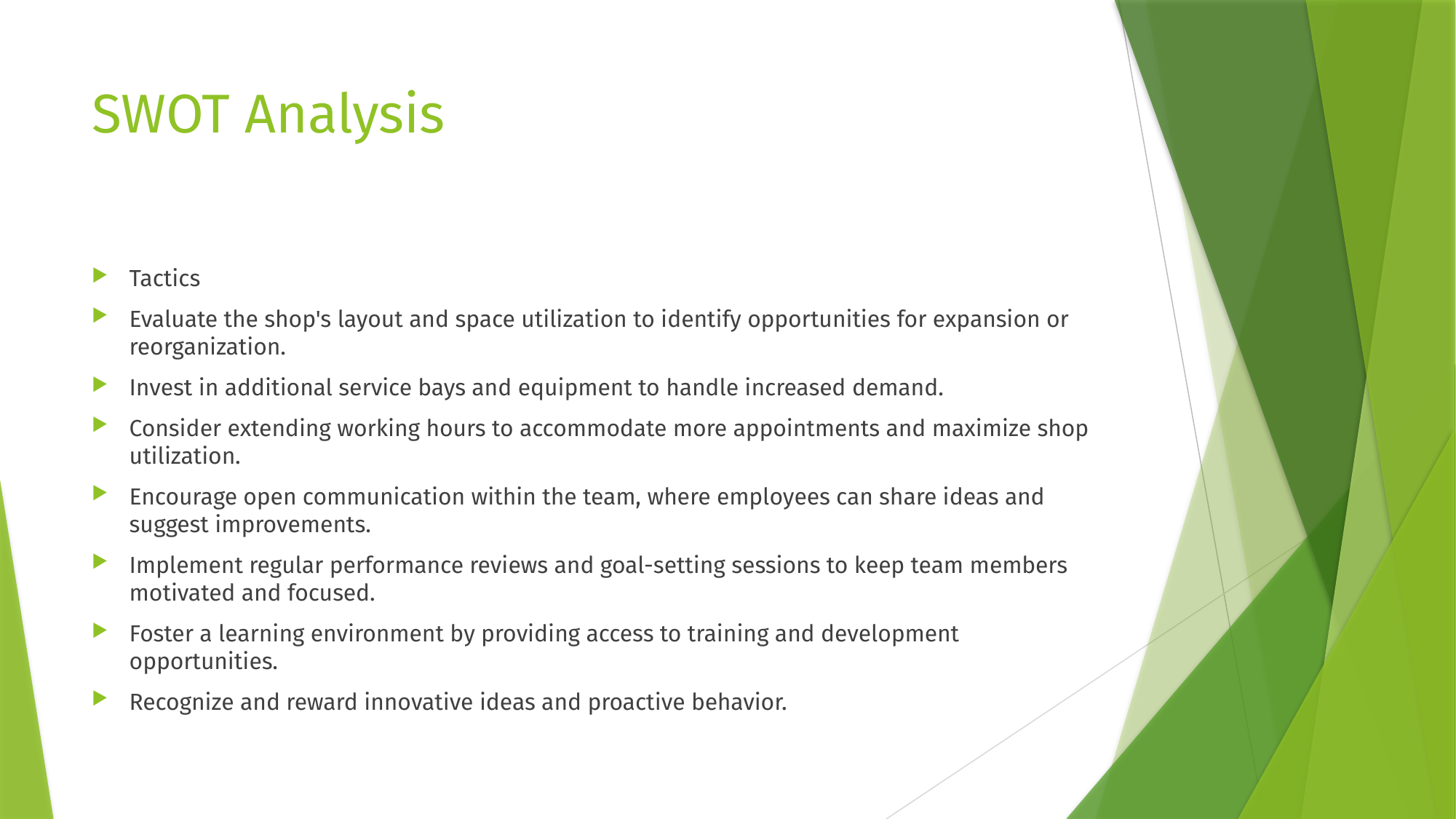

# SWOT Analysis
Tactics
Evaluate the shop's layout and space utilization to identify opportunities for expansion or reorganization.
Invest in additional service bays and equipment to handle increased demand.
Consider extending working hours to accommodate more appointments and maximize shop utilization.
Encourage open communication within the team, where employees can share ideas and suggest improvements.
Implement regular performance reviews and goal-setting sessions to keep team members motivated and focused.
Foster a learning environment by providing access to training and development opportunities.
Recognize and reward innovative ideas and proactive behavior.